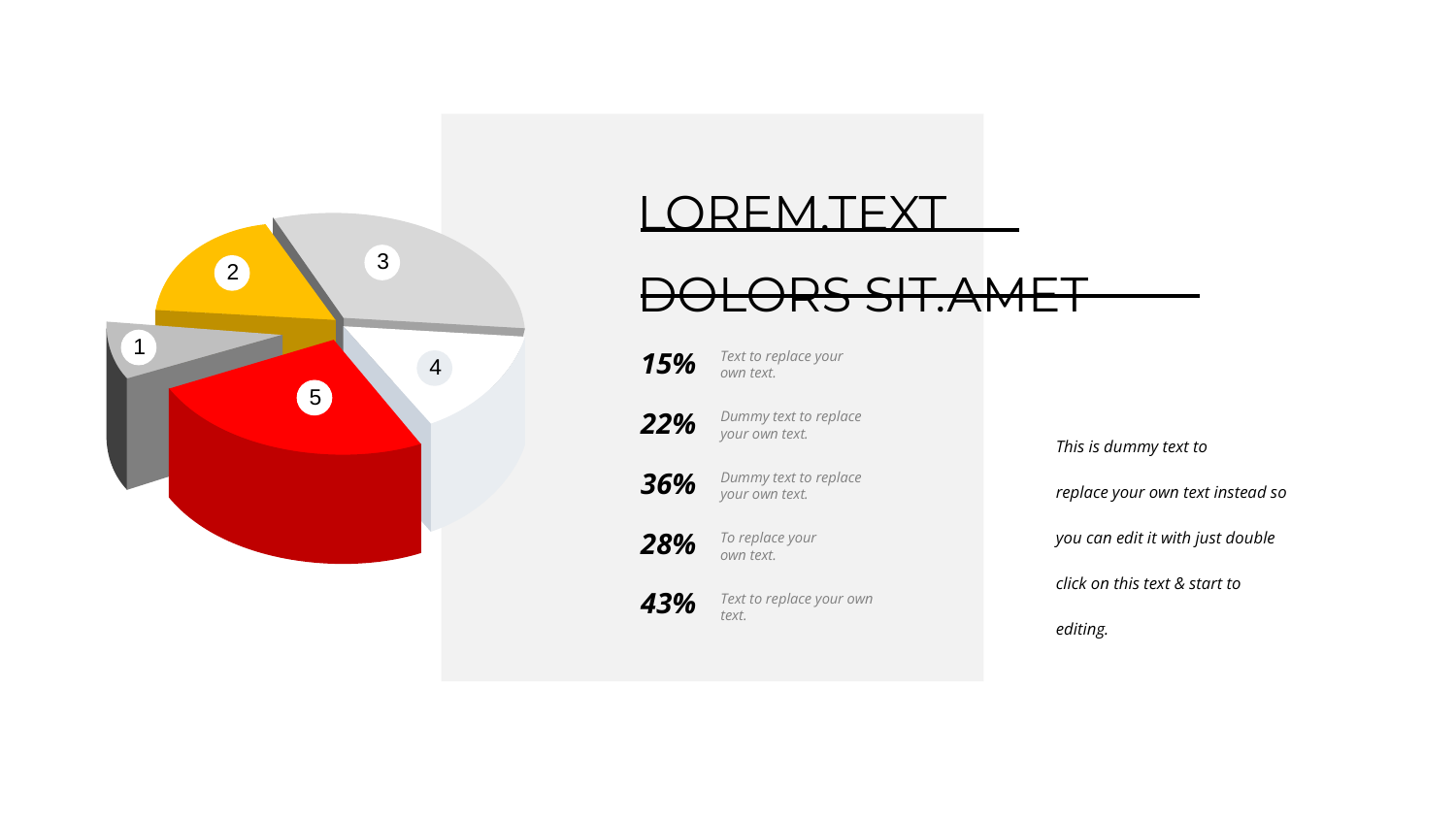

LOREM.TEXT
DOLORS SIT.AMET

3

2

1
15%
Text to replace your own text.

4

5
22%
Dummy text to replace your own text.
This is dummy text to
replace your own text instead so you can edit it with just double click on this text & start to editing.
36%
Dummy text to replace your own text.
28%
To replace your own text.
43%
Text to replace your own text.